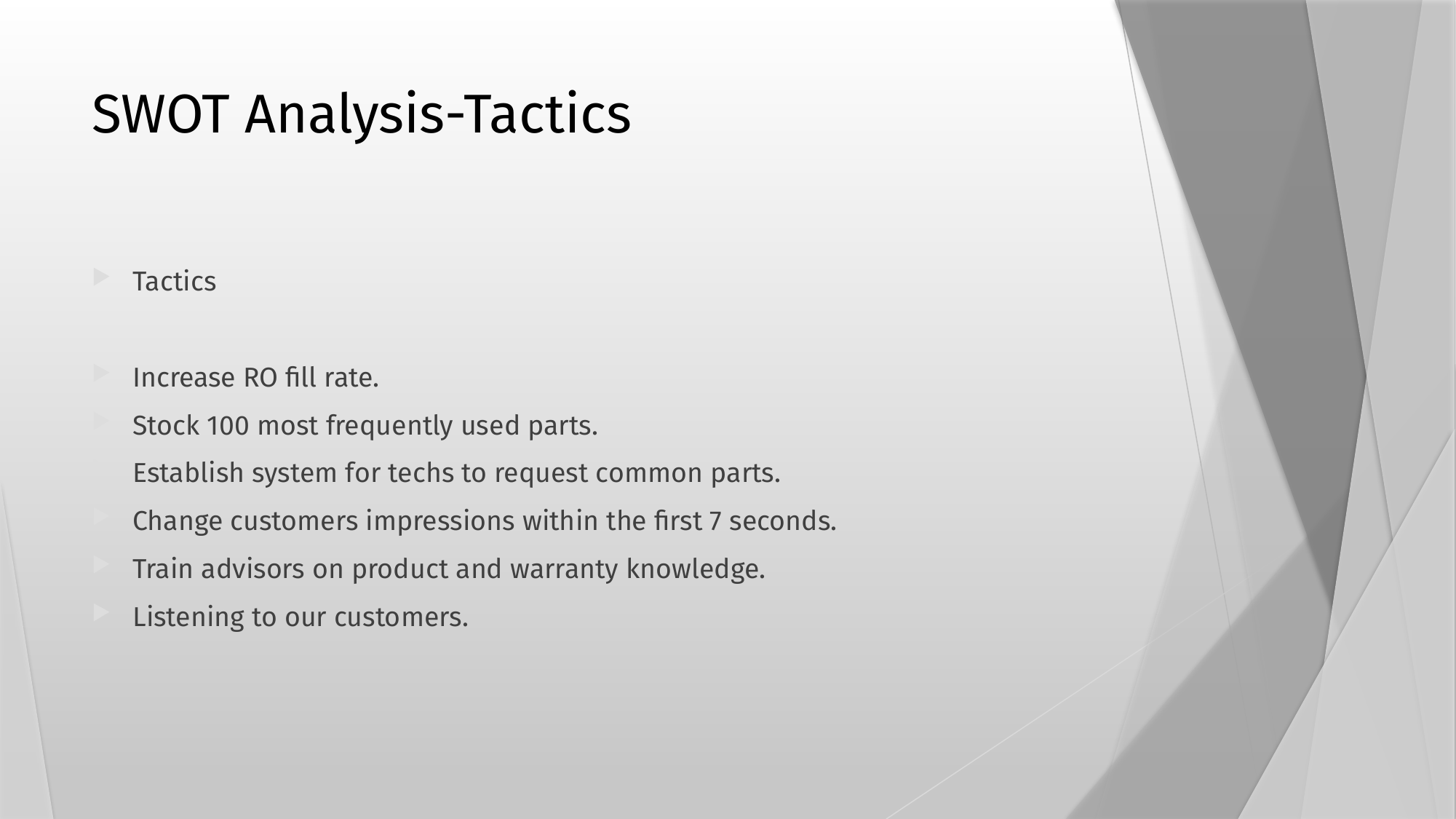

# SWOT Analysis-Tactics
Tactics

Increase RO fill rate.
Stock 100 most frequently used parts.
Establish system for techs to request common parts.
Change customers impressions within the first 7 seconds.
Train advisors on product and warranty knowledge.
Listening to our customers.